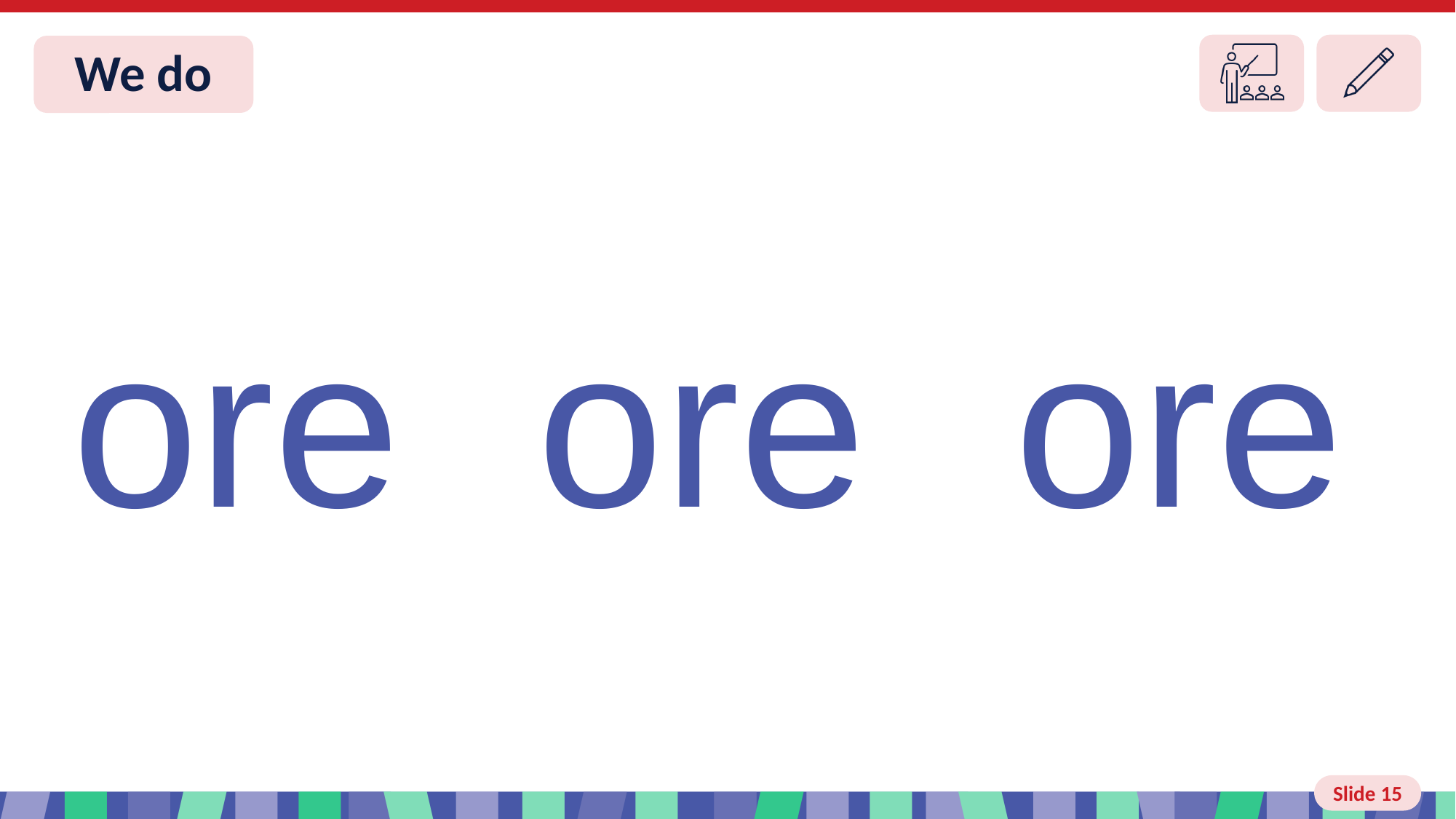

Slide 15 We do
 ore
 ore
 ore